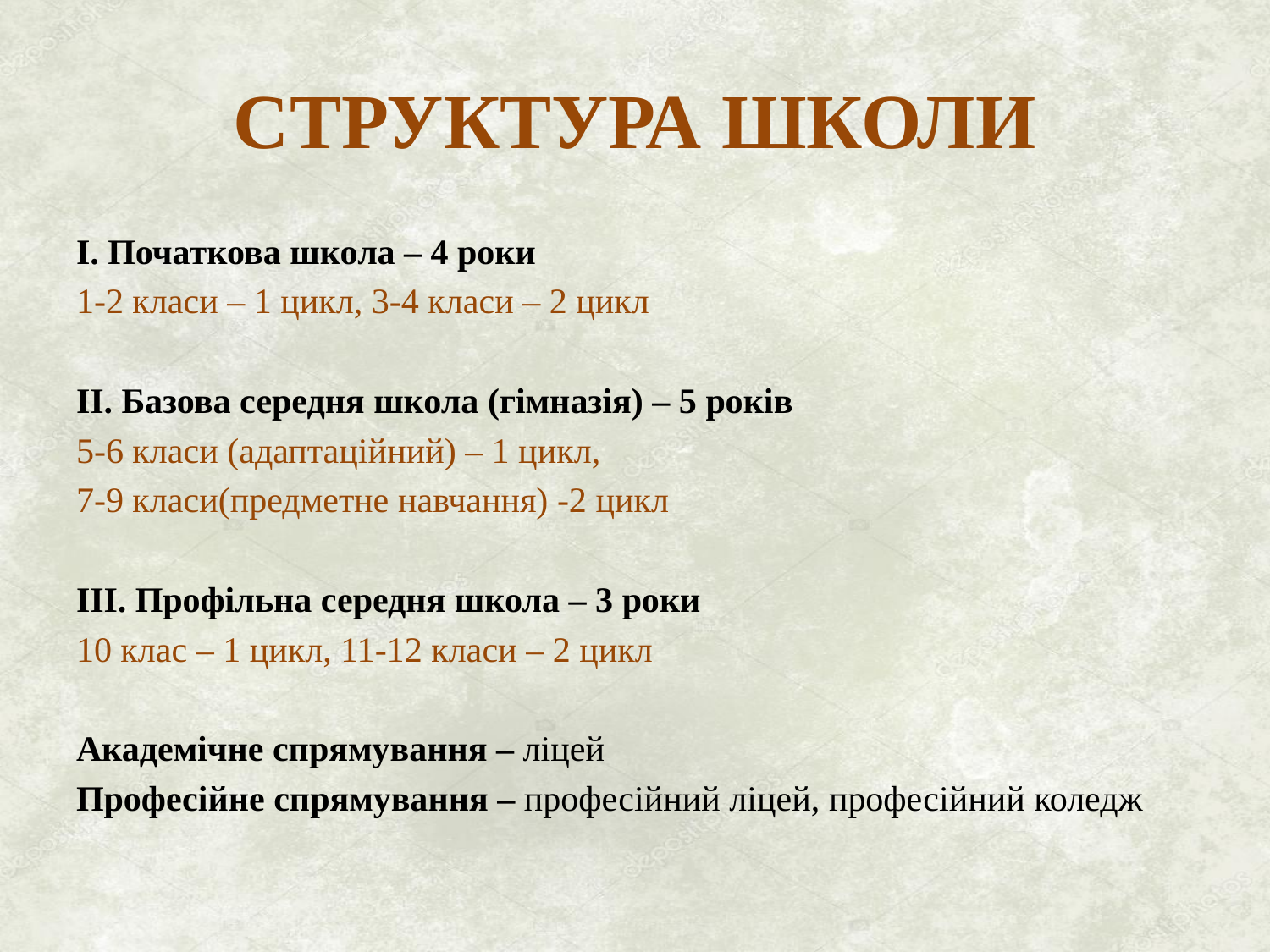

# СТРУКТУРА ШКОЛИ
І. Початкова школа – 4 роки
1-2 класи – 1 цикл, 3-4 класи – 2 цикл

ІІ. Базова середня школа (гімназія) – 5 років
5-6 класи (адаптаційний) – 1 цикл,
7-9 класи(предметне навчання) -2 цикл

ІІІ. Профільна середня школа – 3 роки
10 клас – 1 цикл, 11-12 класи – 2 цикл

Академічне спрямування – ліцей
Професійне спрямування – професійний ліцей, професійний коледж